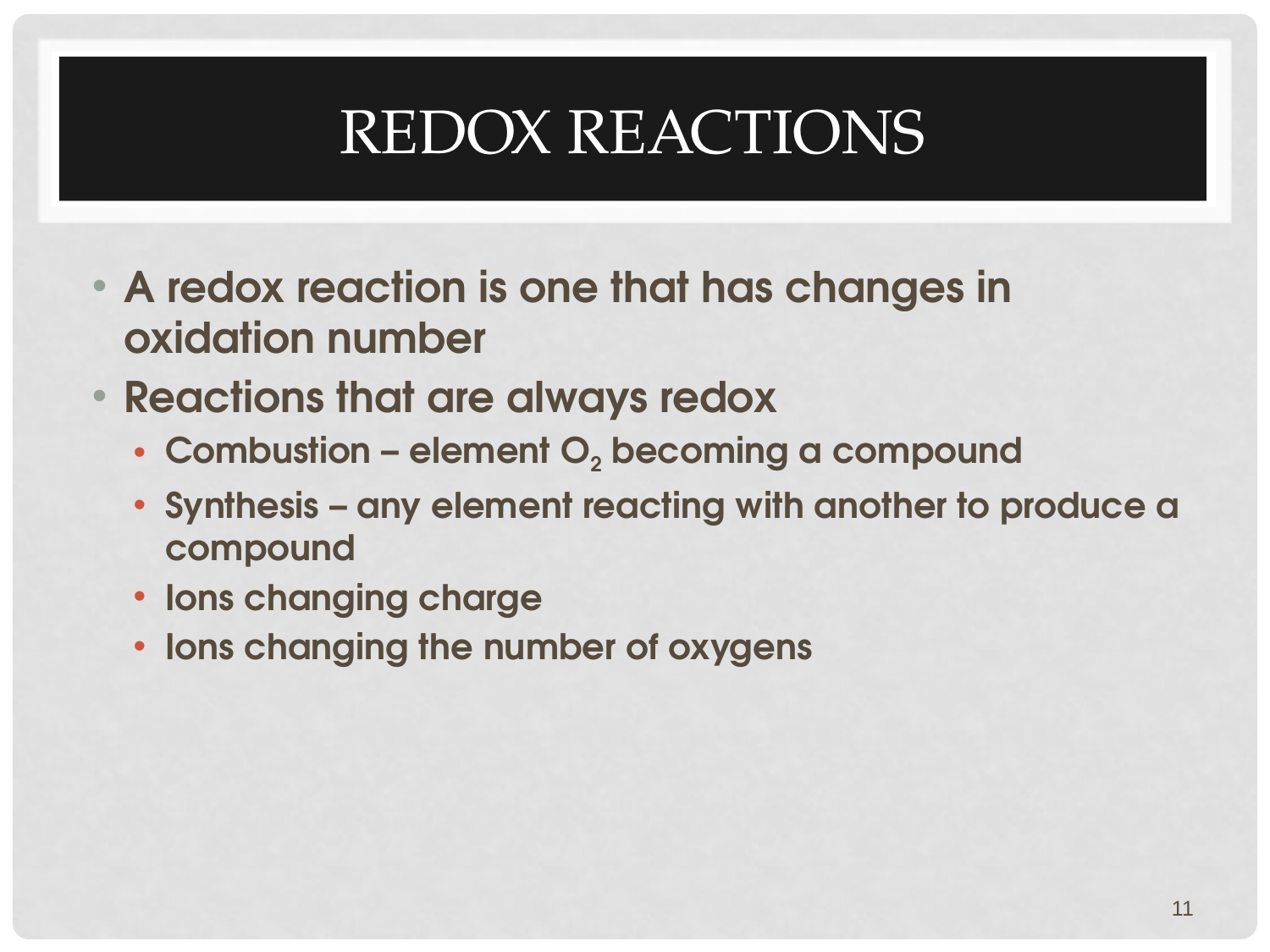

# Redox Reactions
A redox reaction is one that has changes in oxidation number
Reactions that are always redox
Combustion – element O2 becoming a compound
Synthesis – any element reacting with another to produce a compound
Ions changing charge
Ions changing the number of oxygens
11